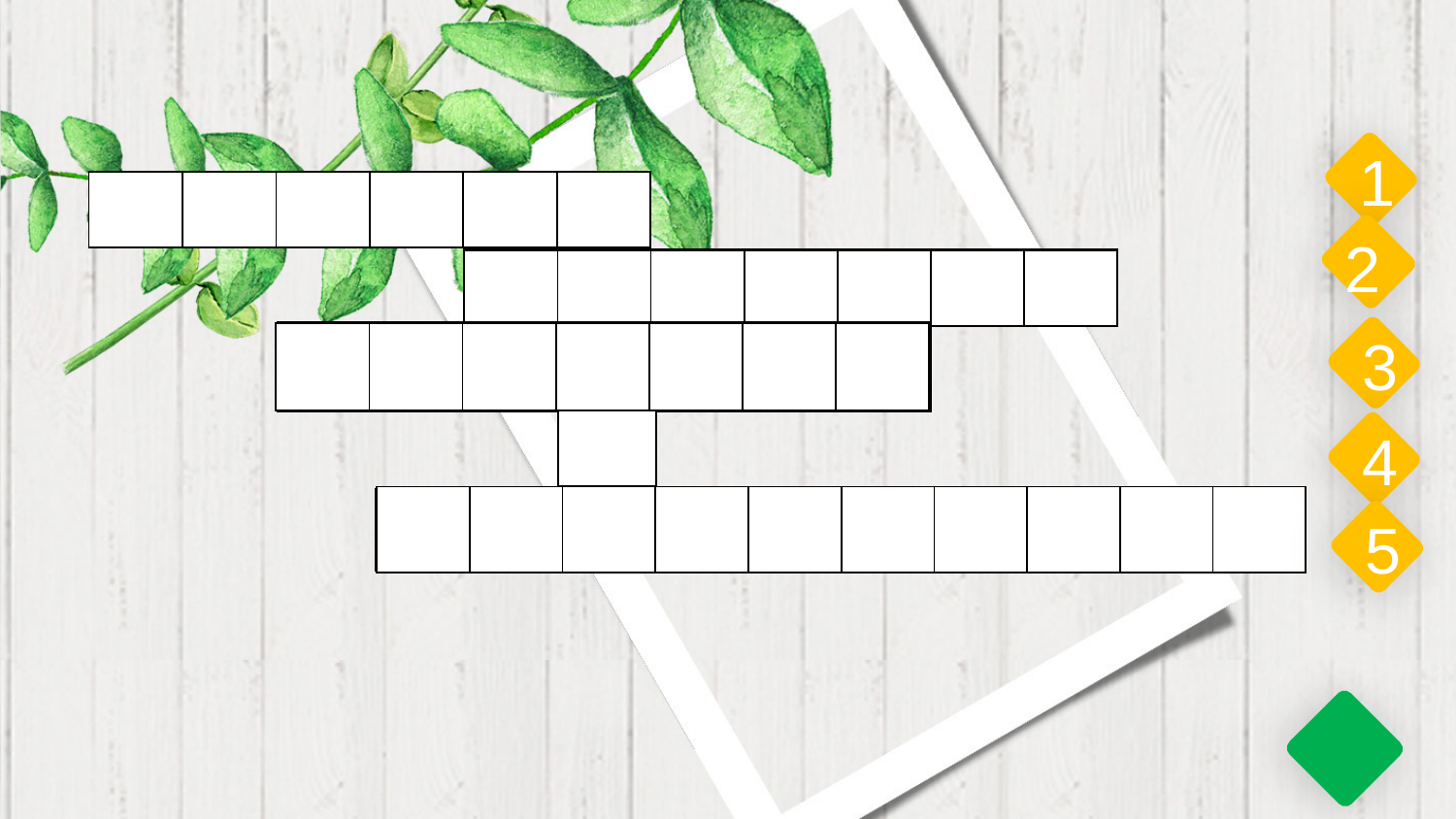

1

|  |  |  |  |  |  |
| --- | --- | --- | --- | --- | --- |
| L | U | C | B | A | T |
| --- | --- | --- | --- | --- | --- |
2

| S | Ô | N | G | L | A | M |
| --- | --- | --- | --- | --- | --- | --- |
|  |  |  |  |  |  |  |
| --- | --- | --- | --- | --- | --- | --- |
3
| N | H | Â | N | Đ | A | O |
| --- | --- | --- | --- | --- | --- | --- |
|  |  |  |  |  |  |  |
| --- | --- | --- | --- | --- | --- | --- |

|  |
| --- |
| H |
| --- |
4

|  |  |  |  |  |  |  |  |  |  |
| --- | --- | --- | --- | --- | --- | --- | --- | --- | --- |
| N | G | Ư | Ơ | I | P | H | U | N | Ư |
| --- | --- | --- | --- | --- | --- | --- | --- | --- | --- |
5